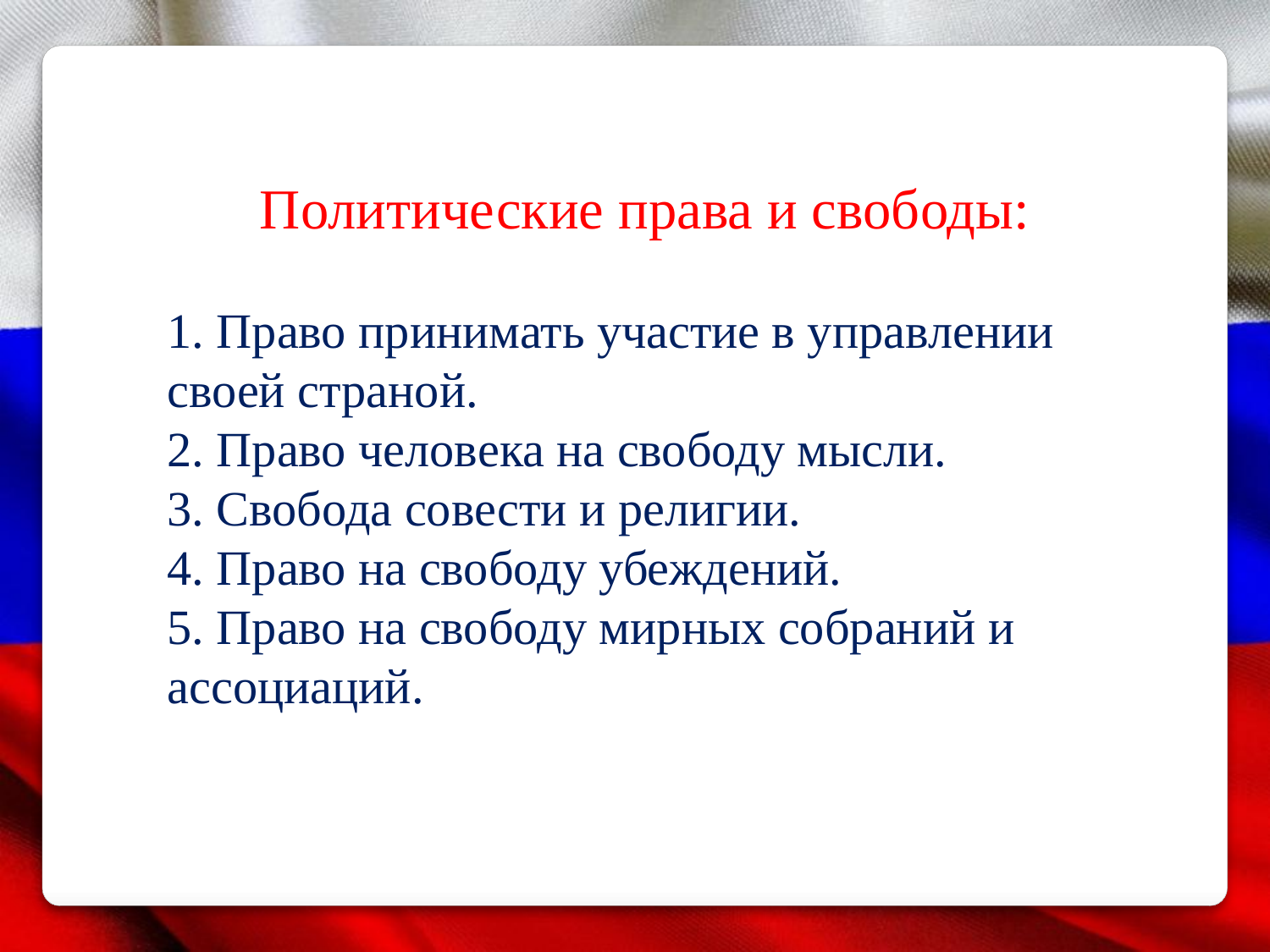

Политические права и свободы:

1. Право принимать участие в управлении своей страной.
2. Право человека на свободу мысли.
3. Свобода совести и религии.
4. Право на свободу убеждений.
5. Право на свободу мирных собраний и ассоциаций.